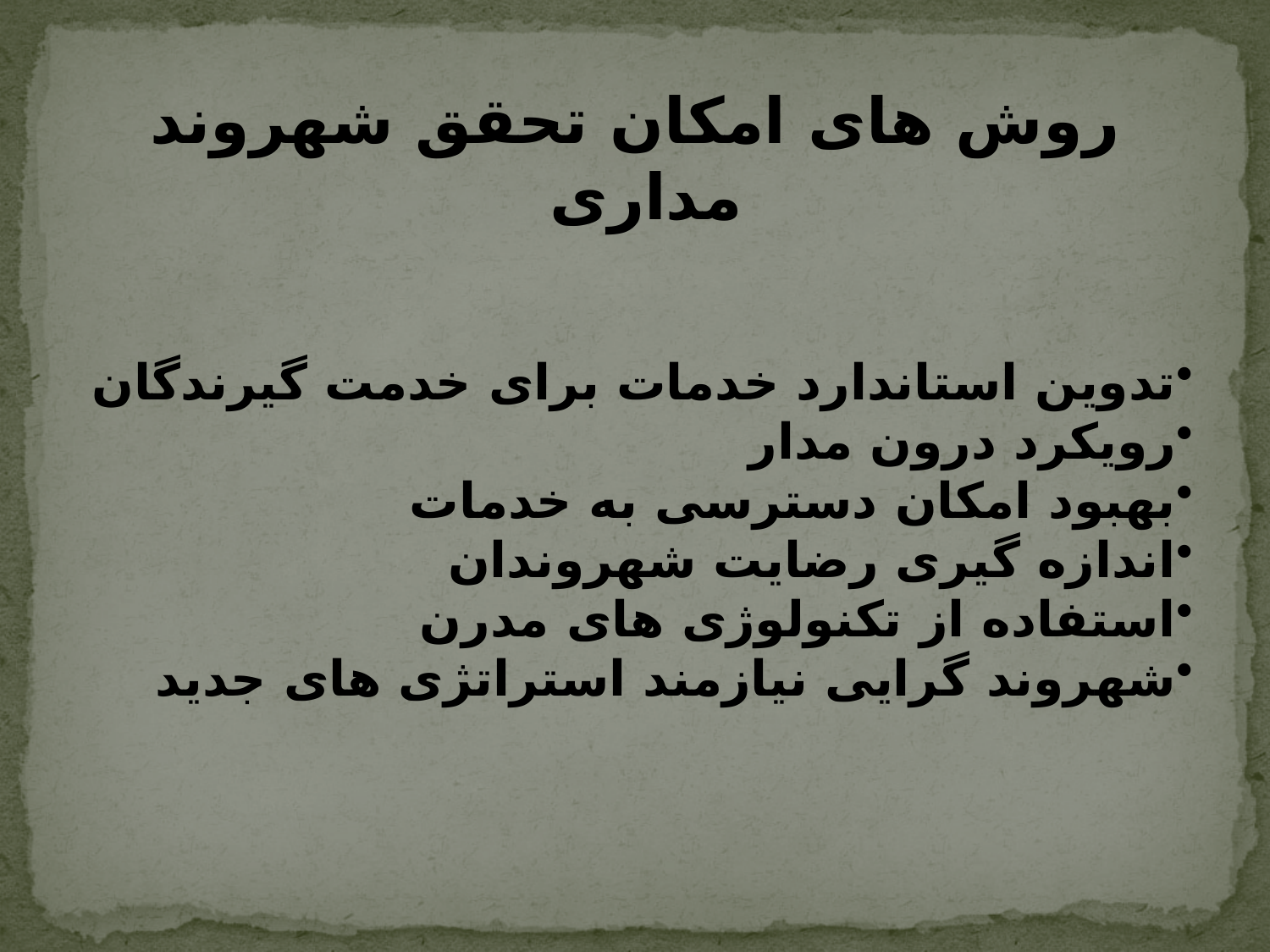

روش های امکان تحقق شهروند مداری

تدوین استاندارد خدمات برای خدمت گیرندگان
رویکرد درون مدار
بهبود امکان دسترسی به خدمات
اندازه گیری رضایت شهروندان
استفاده از تکنولوژی های مدرن
شهروند گرایی نیازمند استراتژی های جدید